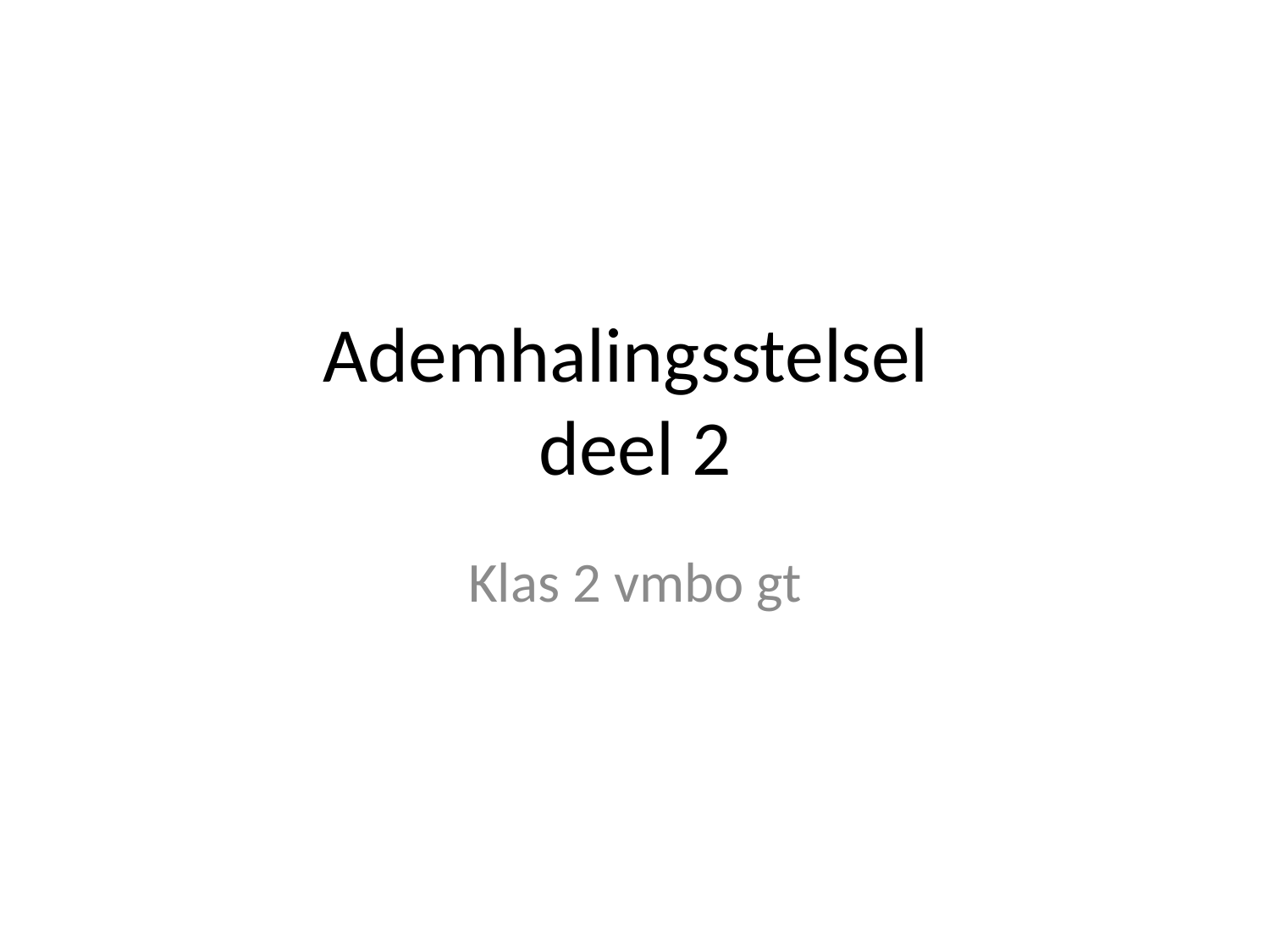

# Ademhalingsstelsel  deel 2
Klas 2 vmbo gt